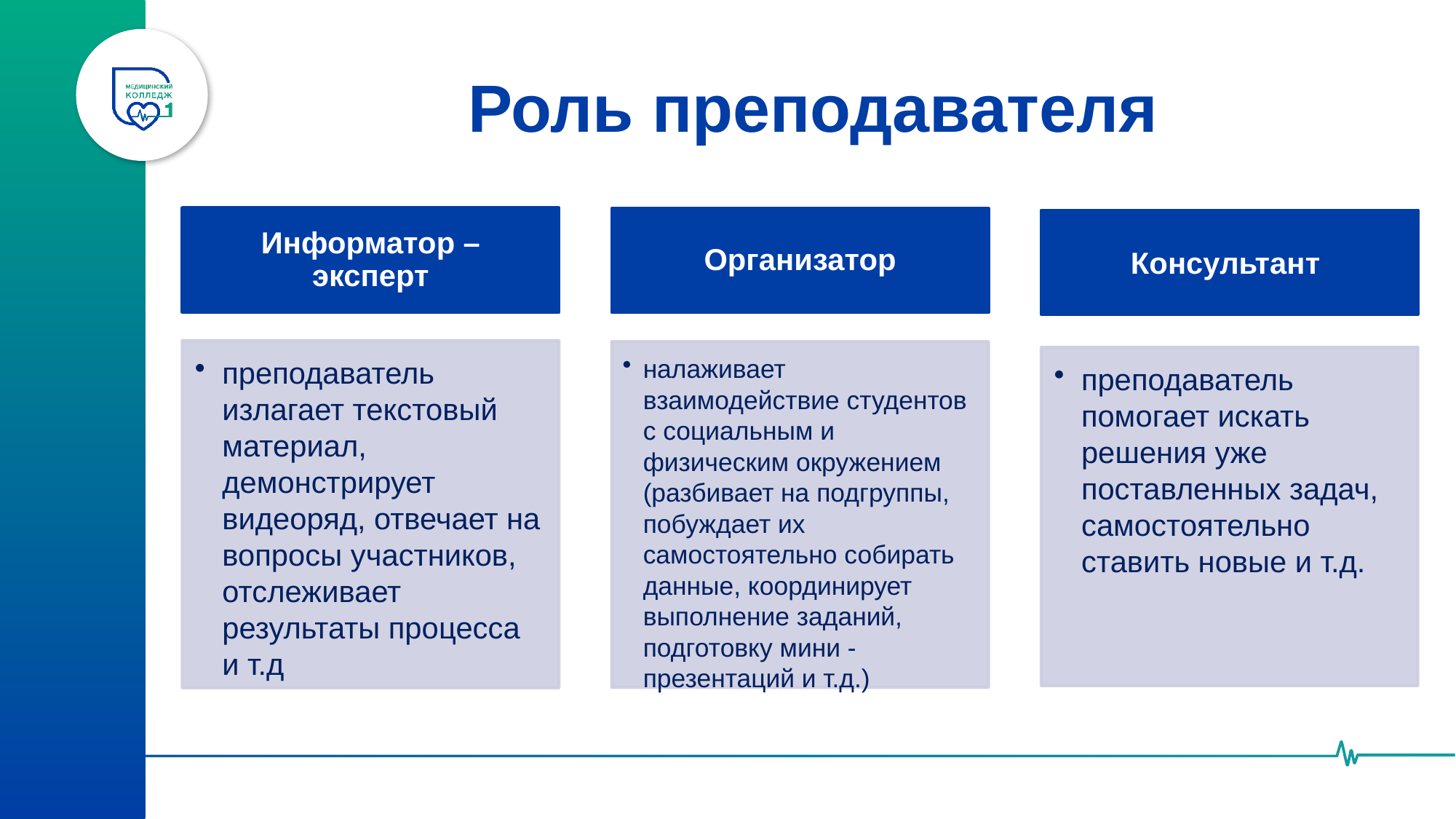

# Роль преподавателя
Информатор – эксперт
преподаватель излагает текстовый материал, демонстрирует видеоряд, отвечает на вопросы участников, отслеживает результаты процесса и т.д
Организатор
налаживает взаимодействие студентов с социальным и физическим окружением (разбивает на подгруппы, побуждает их самостоятельно собирать данные, координирует выполнение заданий, подготовку мини - презентаций и т.д.)
Консультант
преподаватель помогает искать решения уже поставленных задач, самостоятельно ставить новые и т.д.